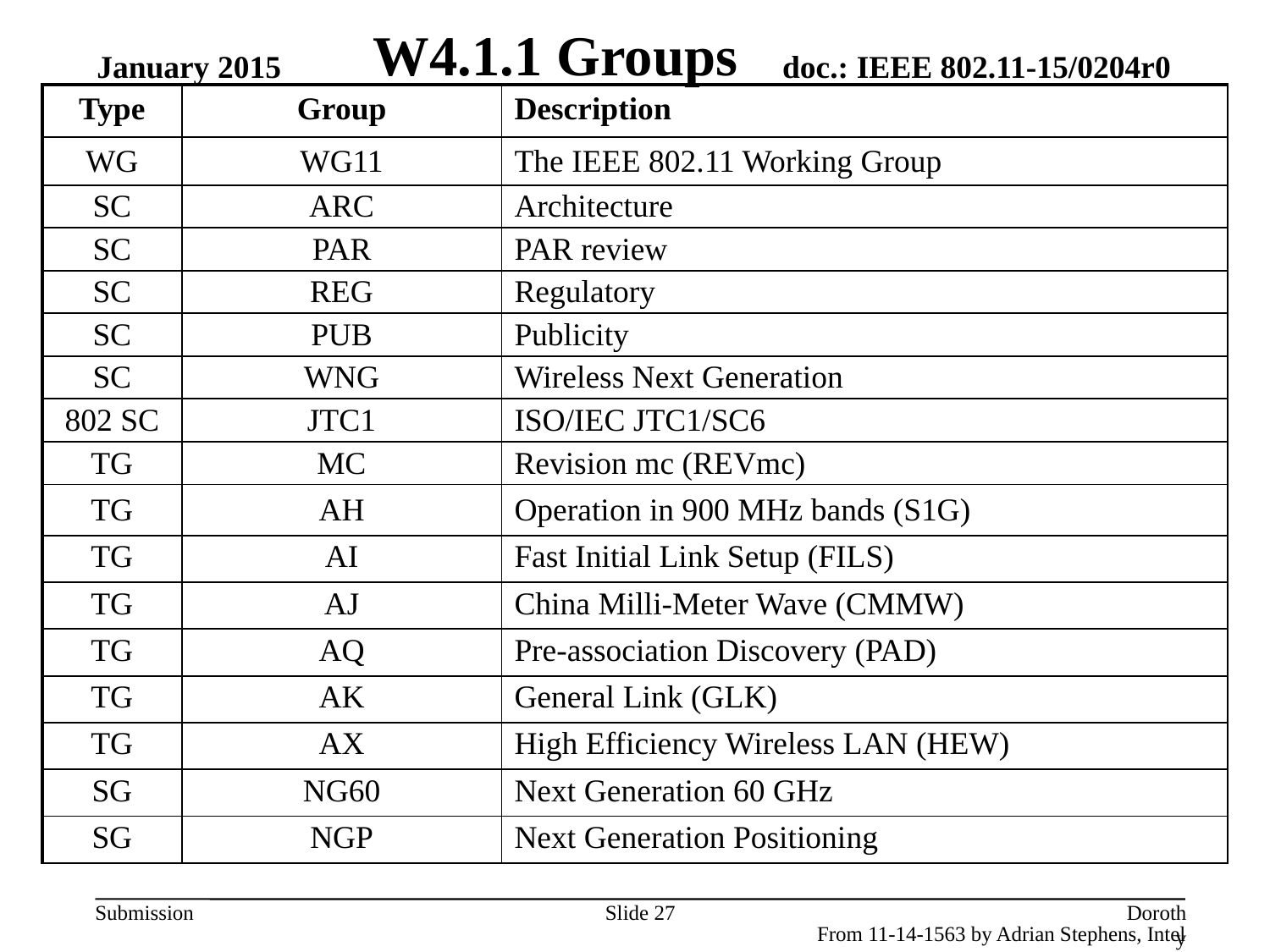

# W4.1.1 Groups
January 2015
| Type | Group | Description |
| --- | --- | --- |
| WG | WG11 | The IEEE 802.11 Working Group |
| SC | ARC | Architecture |
| SC | PAR | PAR review |
| SC | REG | Regulatory |
| SC | PUB | Publicity |
| SC | WNG | Wireless Next Generation |
| 802 SC | JTC1 | ISO/IEC JTC1/SC6 |
| TG | MC | Revision mc (REVmc) |
| TG | AH | Operation in 900 MHz bands (S1G) |
| TG | AI | Fast Initial Link Setup (FILS) |
| TG | AJ | China Milli-Meter Wave (CMMW) |
| TG | AQ | Pre-association Discovery (PAD) |
| TG | AK | General Link (GLK) |
| TG | AX | High Efficiency Wireless LAN (HEW) |
| SG | NG60 | Next Generation 60 GHz |
| SG | NGP | Next Generation Positioning |
Slide 27
Dorothy Stanley, Aruba Networks
From 11-14-1563 by Adrian Stephens, Intel